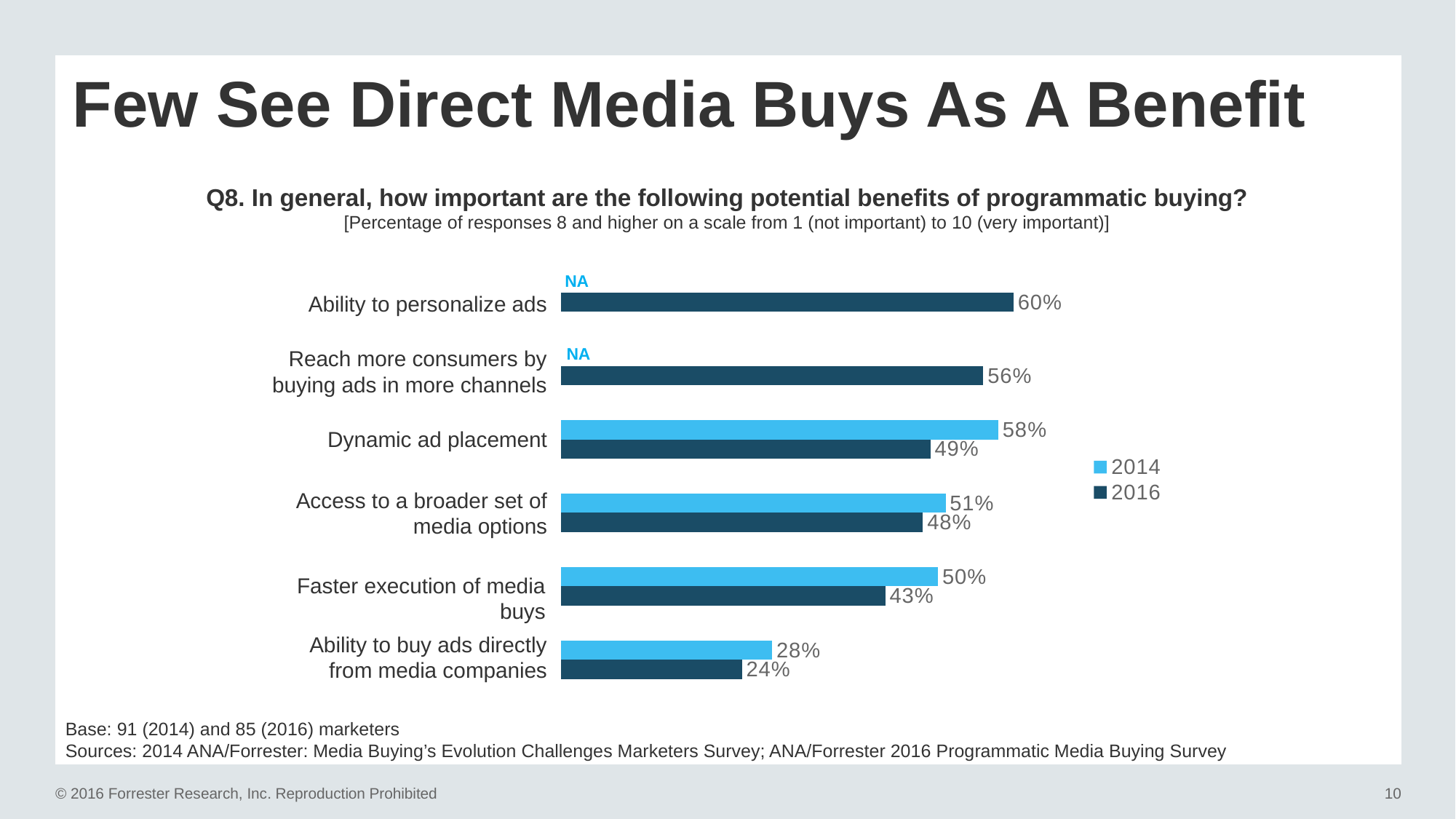

# Few See Direct Media Buys As A Benefit
Q8. In general, how important are the following potential benefits of programmatic buying?
[Percentage of responses 8 and higher on a scale from 1 (not important) to 10 (very important)]

### Chart

| Category | 2016 | 2014 |
|---|---|---|
| Ability to buy ads directly from media companies, without an agency | 0.24 | 0.28 |
| Faster execution of media buys | 0.43 | 0.5 |
| Access to a broader set of media options | 0.48 | 0.51 |
| Dynamic ad placement | 0.49 | 0.58 |
| Reach more consumers by buying ads in more channels | 0.56 | None |
| Ability to personalize ads to individual consumers | 0.6 | None |
NA
Ability to personalize ads
NA
Reach more consumers by buying ads in more channels
Dynamic ad placement
Access to a broader set of media options
Faster execution of media buys
Ability to buy ads directly from media companies
Base: 91 (2014) and 85 (2016) marketers
Sources: 2014 ANA/Forrester: Media Buying’s Evolution Challenges Marketers Survey; ANA/Forrester 2016 Programmatic Media Buying Survey